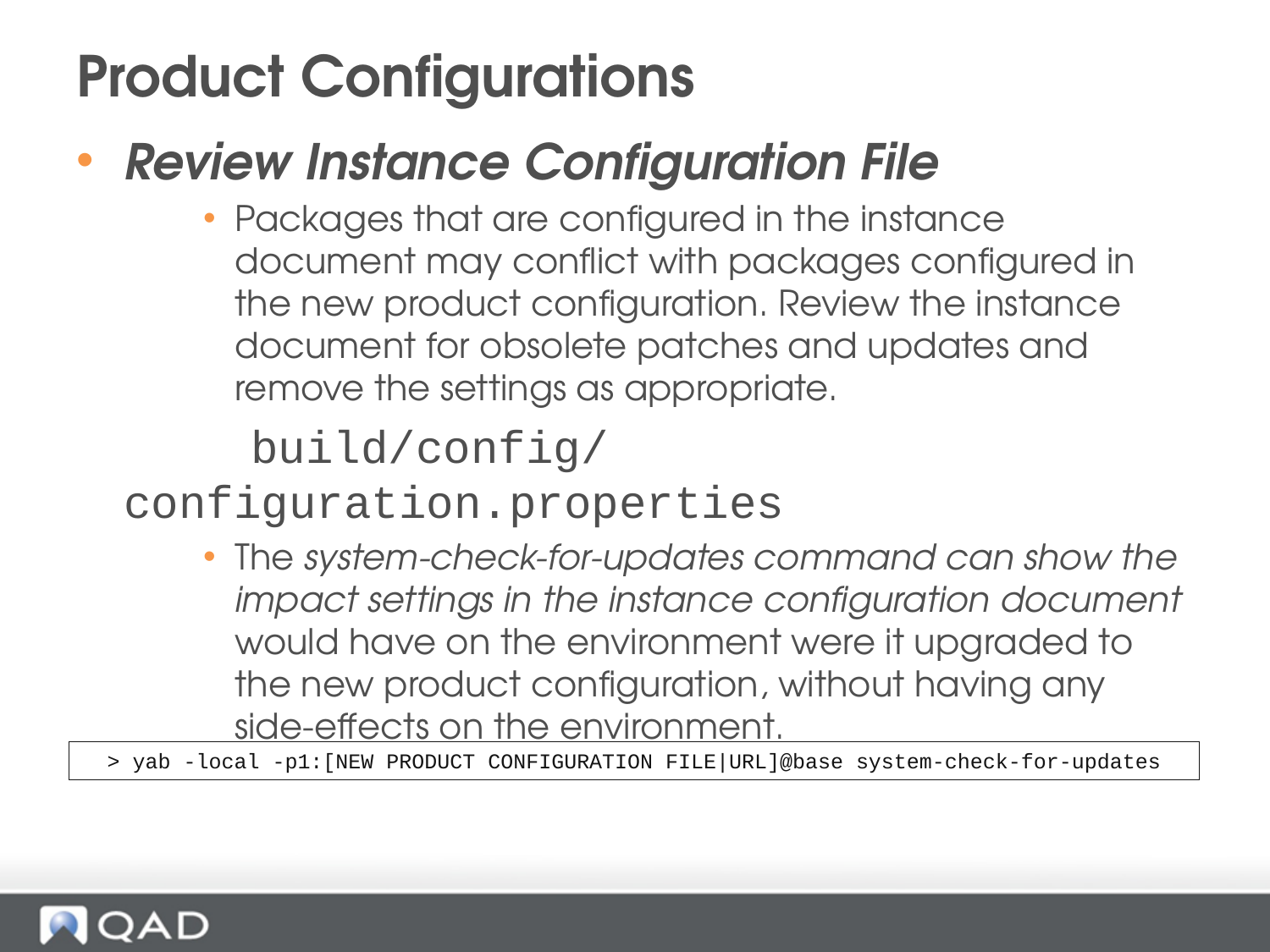

# Product Configurations
Review Instance Configuration File
Packages that are configured in the instance document may conflict with packages configured in the new product configuration. Review the instance document for obsolete patches and updates and remove the settings as appropriate.
		build/config/configuration.properties
The system-check-for-updates command can show the impact settings in the instance configuration document would have on the environment were it upgraded to the new product configuration, without having any side-effects on the environment.
> yab -local -p1:[NEW PRODUCT CONFIGURATION FILE|URL]@base system-check-for-updates